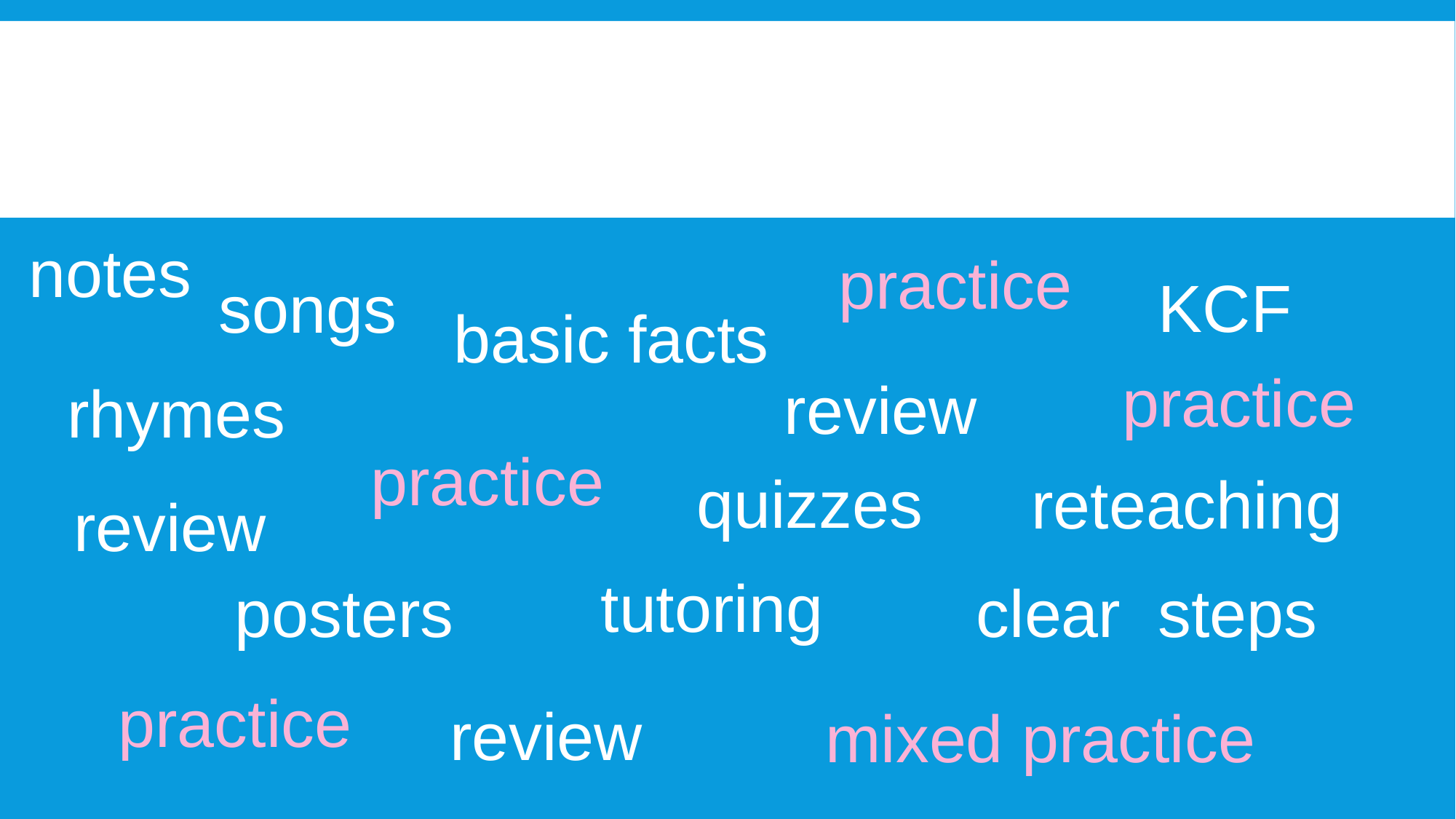

#
notes
practice
KCF
songs
basic facts
practice
review
rhymes
practice
quizzes
reteaching
review
tutoring
clear  steps
posters
practice
review
mixed practice